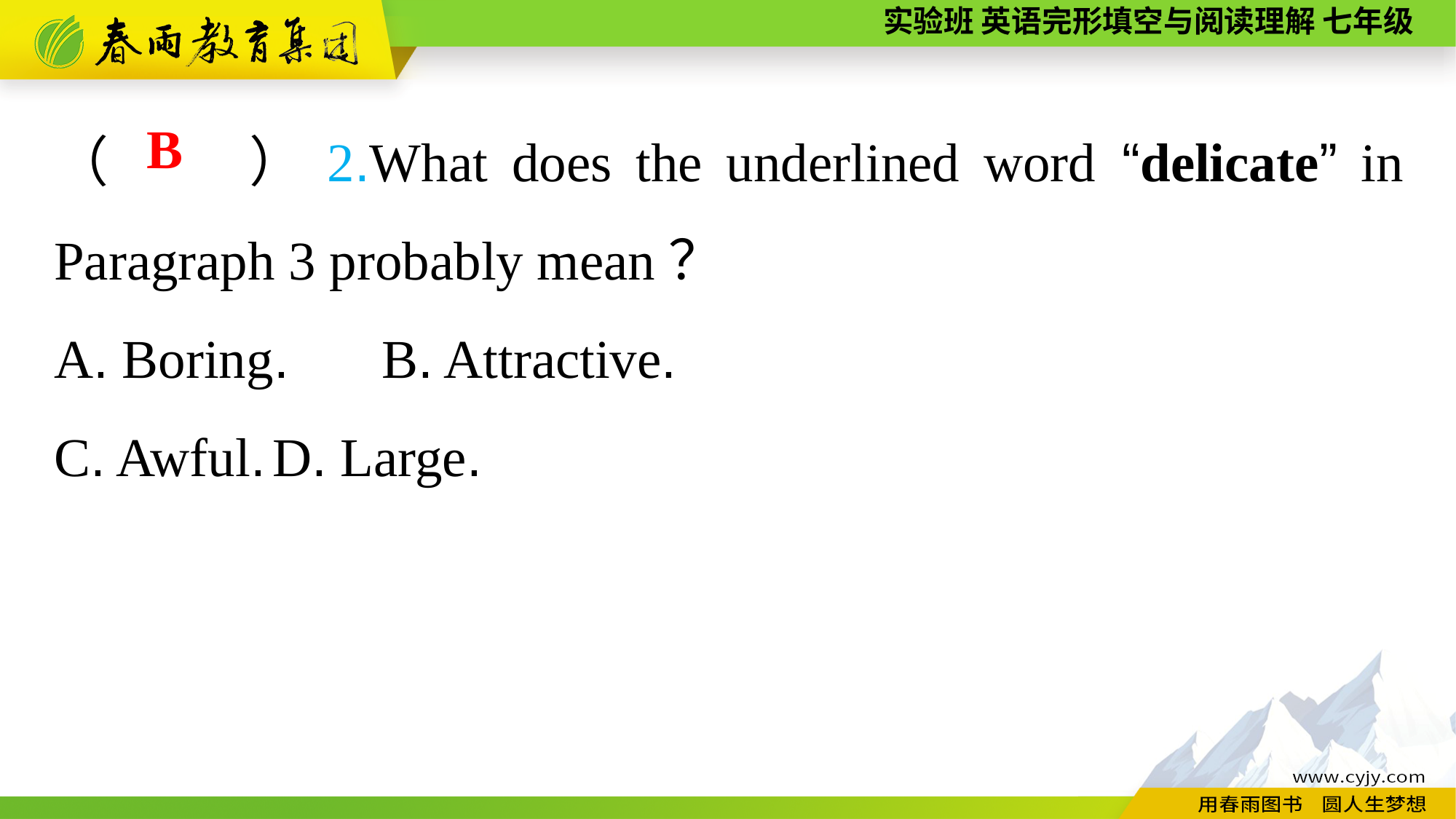

（　　）2.What does the underlined word “delicate” in Paragraph 3 probably mean？
A. Boring.	B. Attractive.
C. Awful.	D. Large.
B